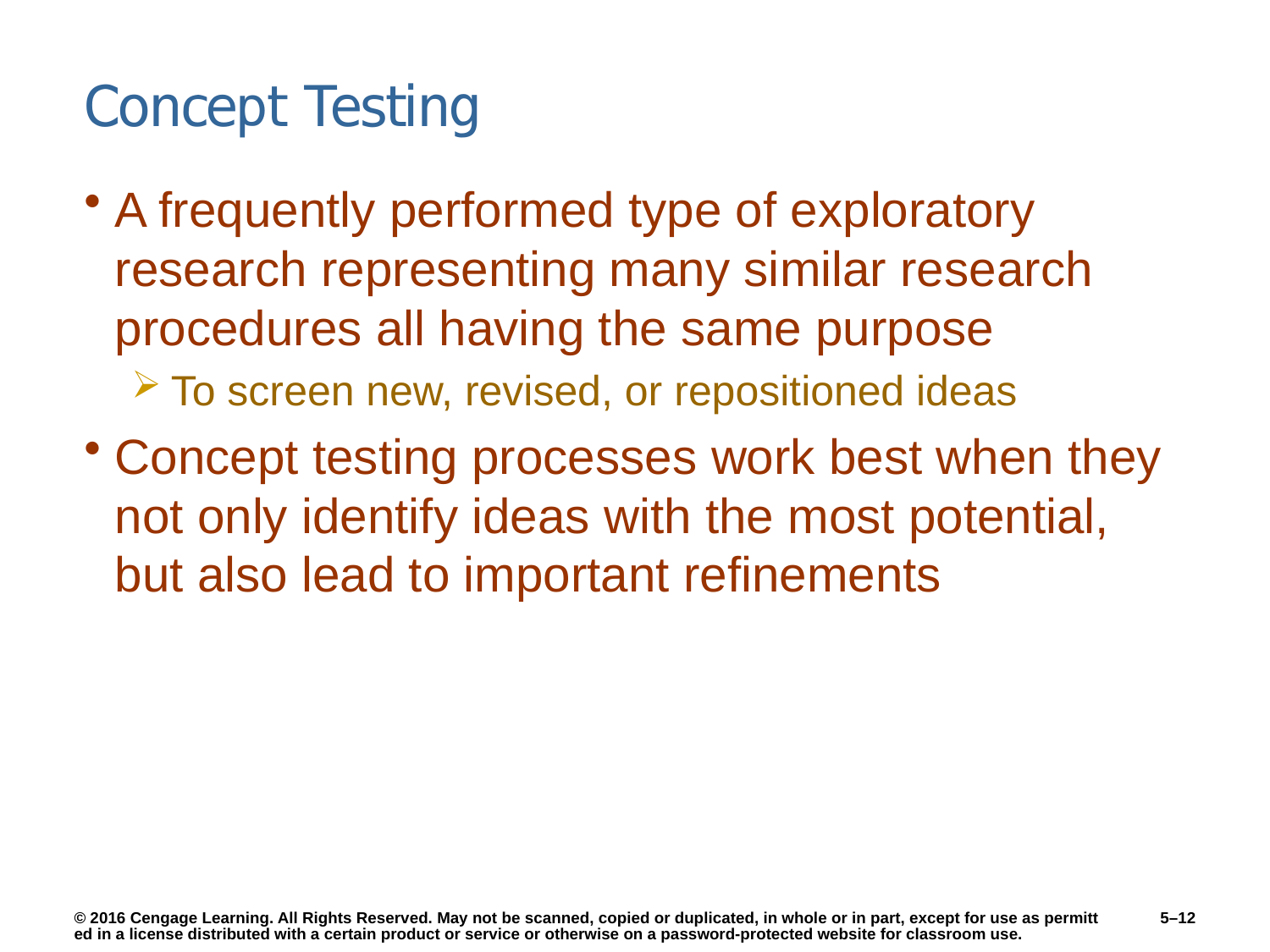

# Concept Testing
A frequently performed type of exploratory research representing many similar research procedures all having the same purpose
To screen new, revised, or repositioned ideas
Concept testing processes work best when they not only identify ideas with the most potential, but also lead to important refinements
5–12
© 2016 Cengage Learning. All Rights Reserved. May not be scanned, copied or duplicated, in whole or in part, except for use as permitted in a license distributed with a certain product or service or otherwise on a password-protected website for classroom use.